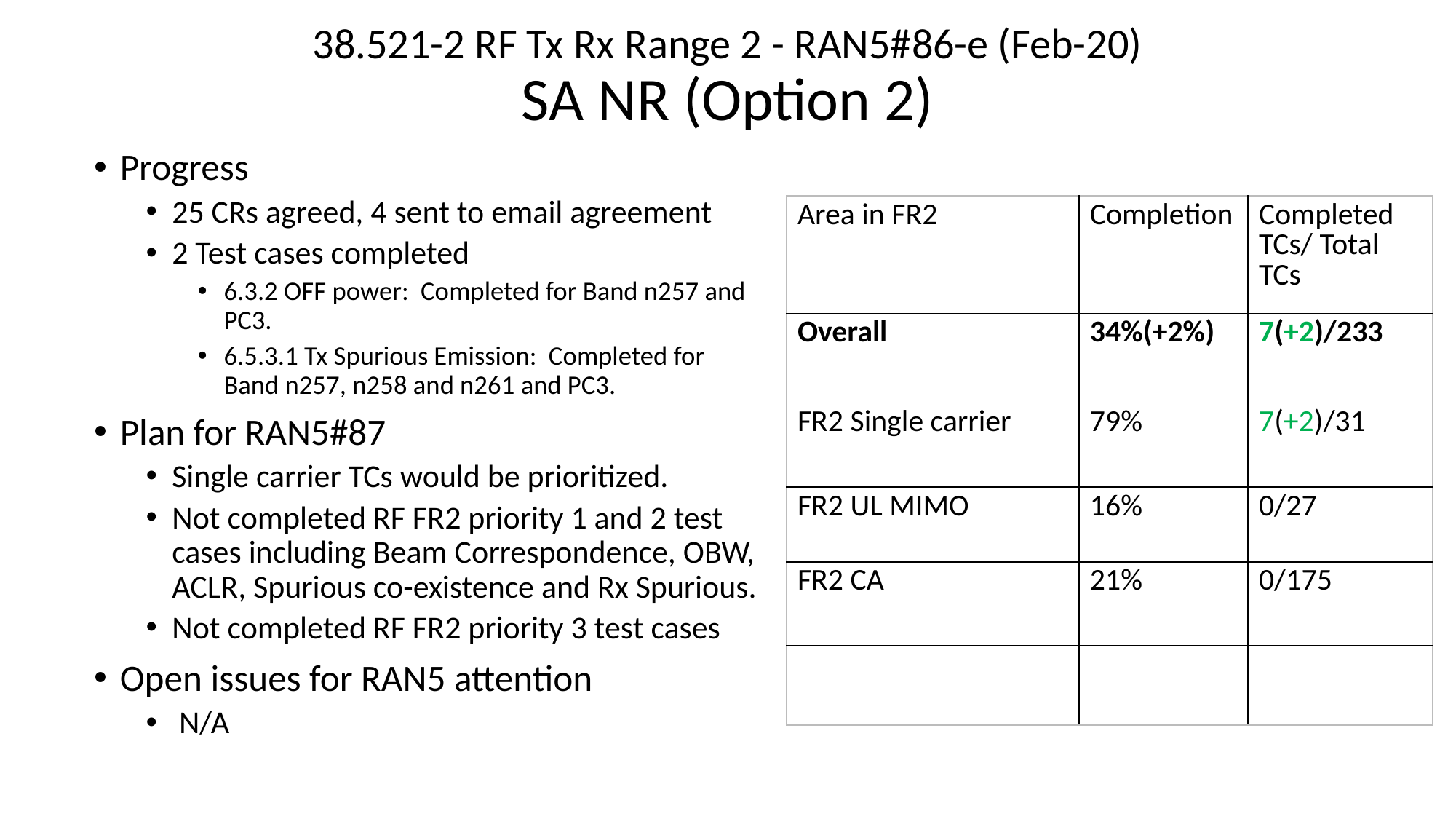

# 38.521-2 RF Tx Rx Range 2 - RAN5#86-e (Feb-20) SA NR (Option 2)
Progress
25 CRs agreed, 4 sent to email agreement
2 Test cases completed
6.3.2 OFF power:  Completed for Band n257 and PC3.
6.5.3.1 Tx Spurious Emission:  Completed for Band n257, n258 and n261 and PC3.
Plan for RAN5#87
Single carrier TCs would be prioritized.
Not completed RF FR2 priority 1 and 2 test cases including Beam Correspondence, OBW, ACLR, Spurious co-existence and Rx Spurious.
Not completed RF FR2 priority 3 test cases
Open issues for RAN5 attention
 N/A
| Area in FR2 | Completion | Completed TCs/ Total TCs |
| --- | --- | --- |
| Overall | 34%(+2%) | 7(+2)/233 |
| FR2 Single carrier | 79% | 7(+2)/31 |
| FR2 UL MIMO | 16% | 0/27 |
| FR2 CA | 21% | 0/175 |
|  |  |  |